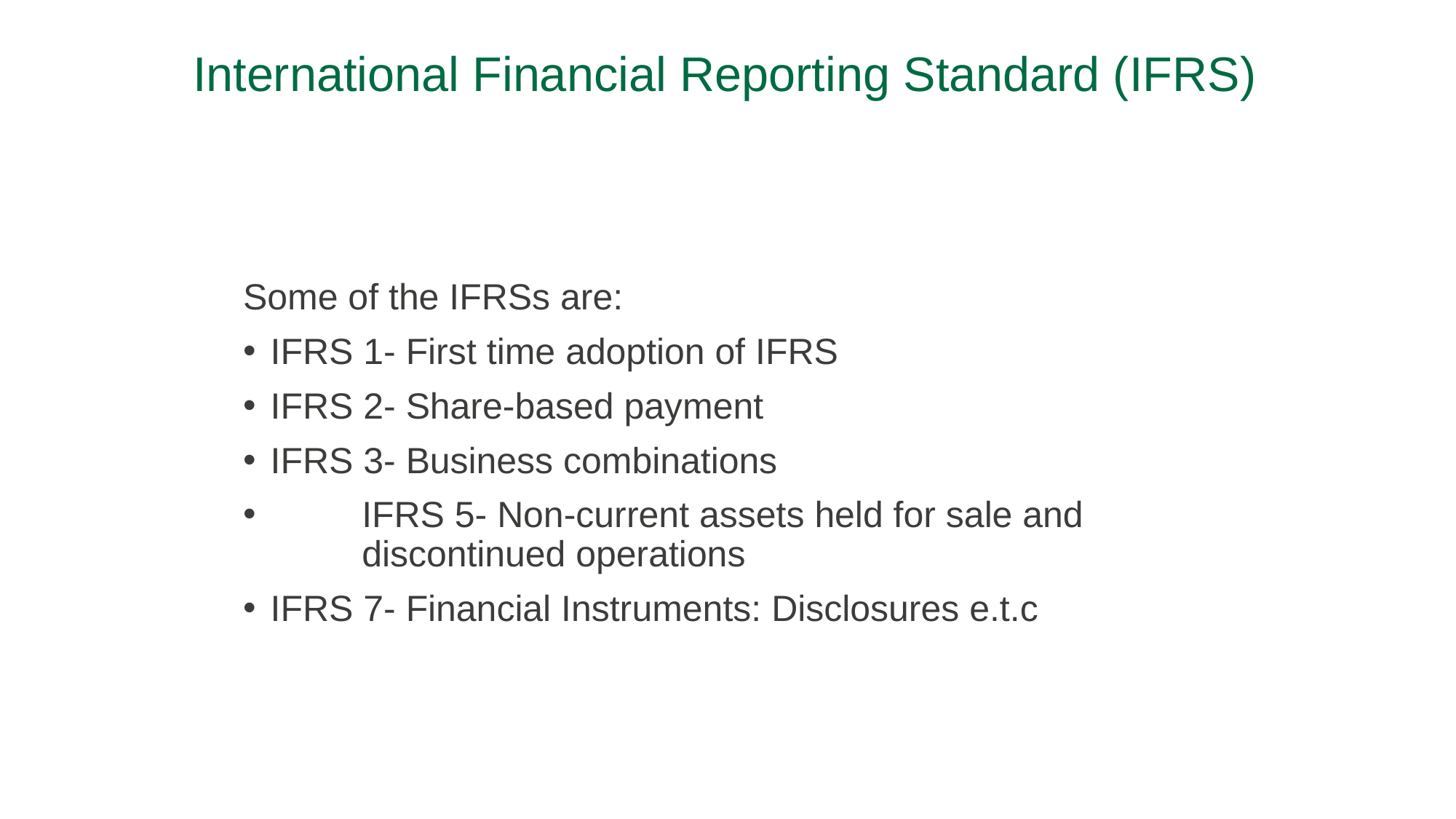

# International Financial Reporting Standard (IFRS)
Some of the IFRSs are:
IFRS 1- First time adoption of IFRS
IFRS 2- Share-based payment
IFRS 3- Business combinations
IFRS 5- Non-current assets held for sale and discontinued operations
IFRS 7- Financial Instruments: Disclosures e.t.c